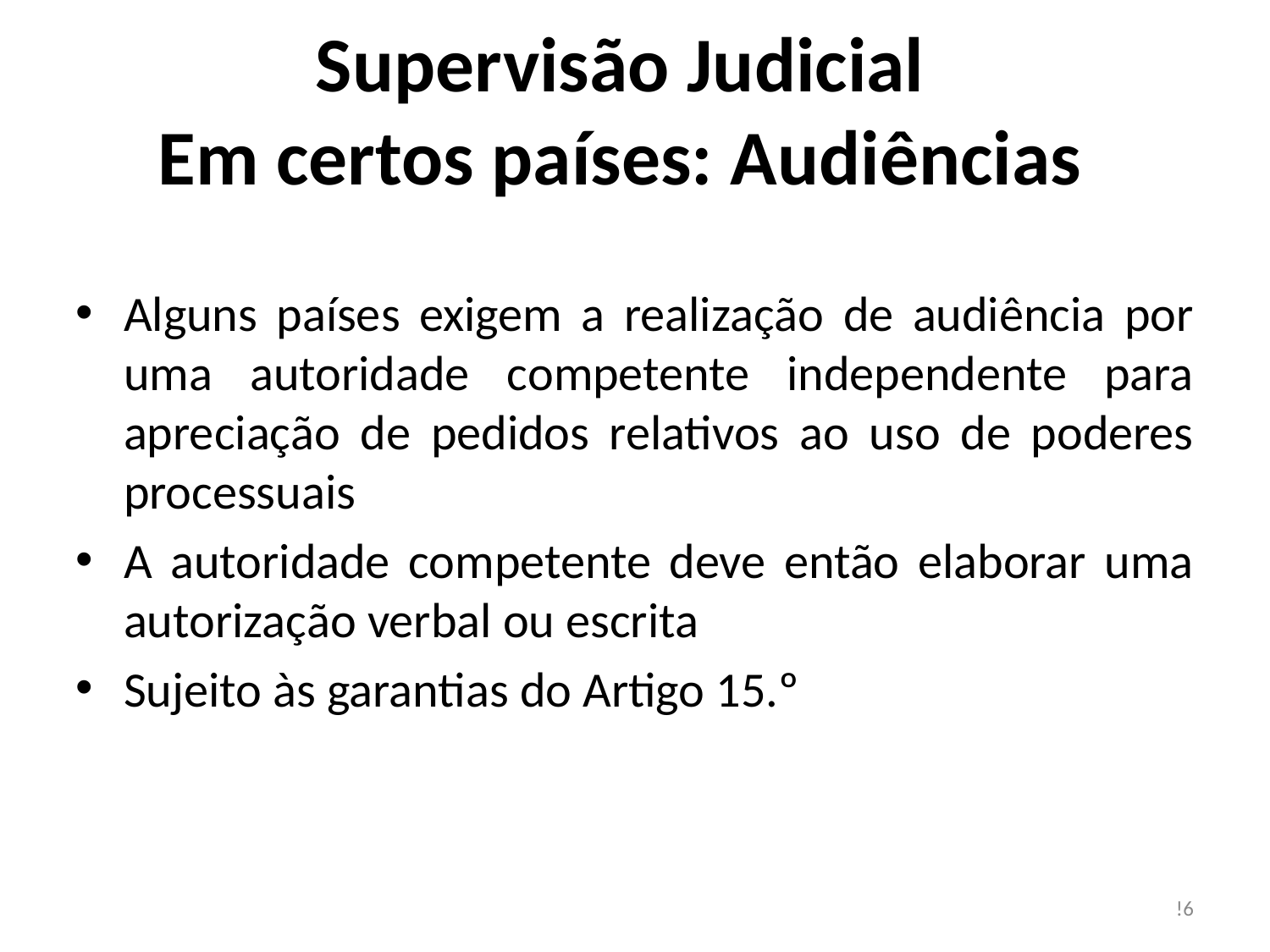

# Supervisão Judicial Em certos países: Audiências
Alguns países exigem a realização de audiência por uma autoridade competente independente para apreciação de pedidos relativos ao uso de poderes processuais
A autoridade competente deve então elaborar uma autorização verbal ou escrita
Sujeito às garantias do Artigo 15.º
!6